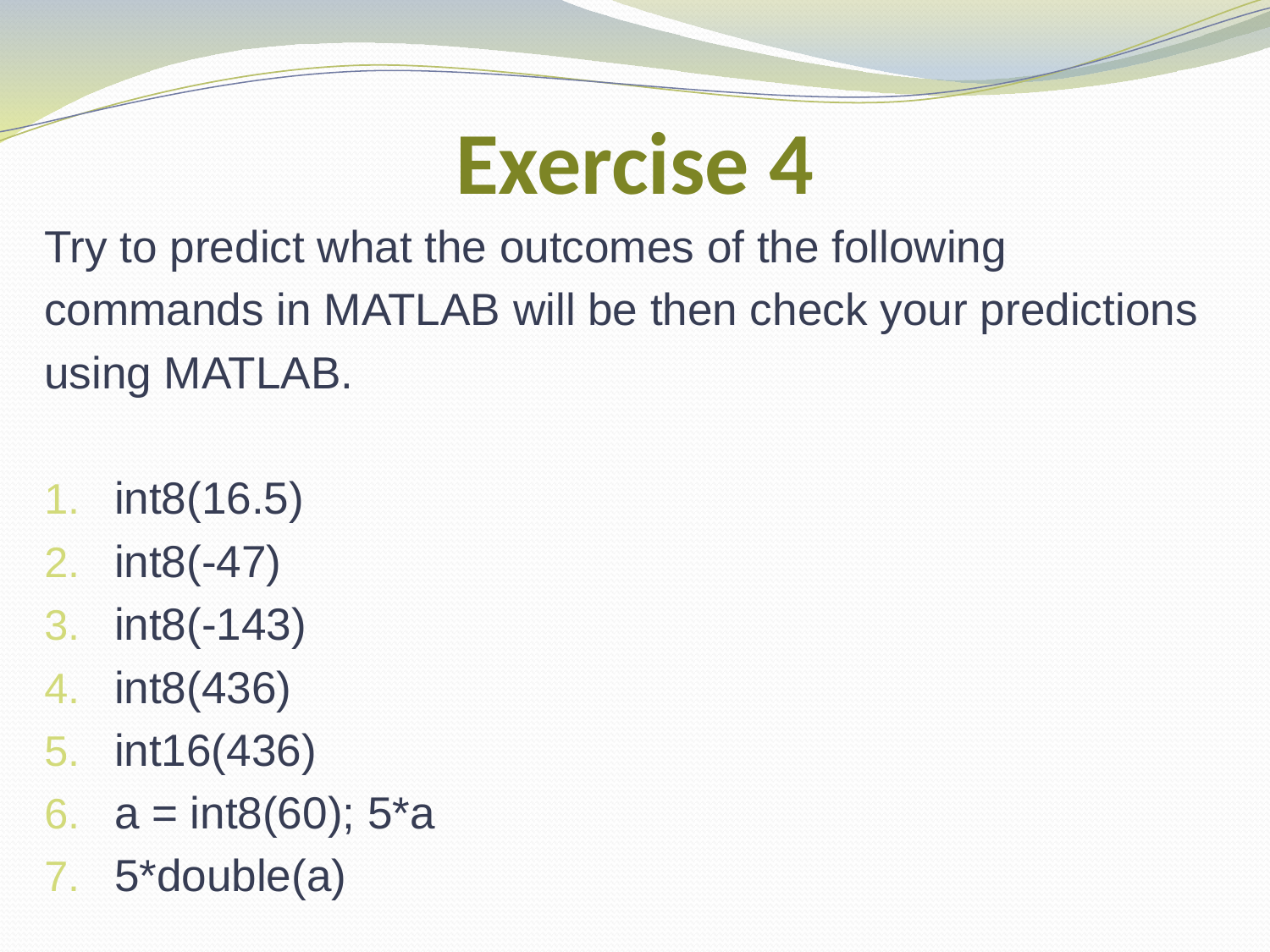

# Exercise 4
Try to predict what the outcomes of the following
commands in MATLAB will be then check your predictions
using MATLAB.

int8(16.5)
int8(-47)
int8(-143)
int8(436)
int16(436)
a = int8(60); 5*a
5*double(a)